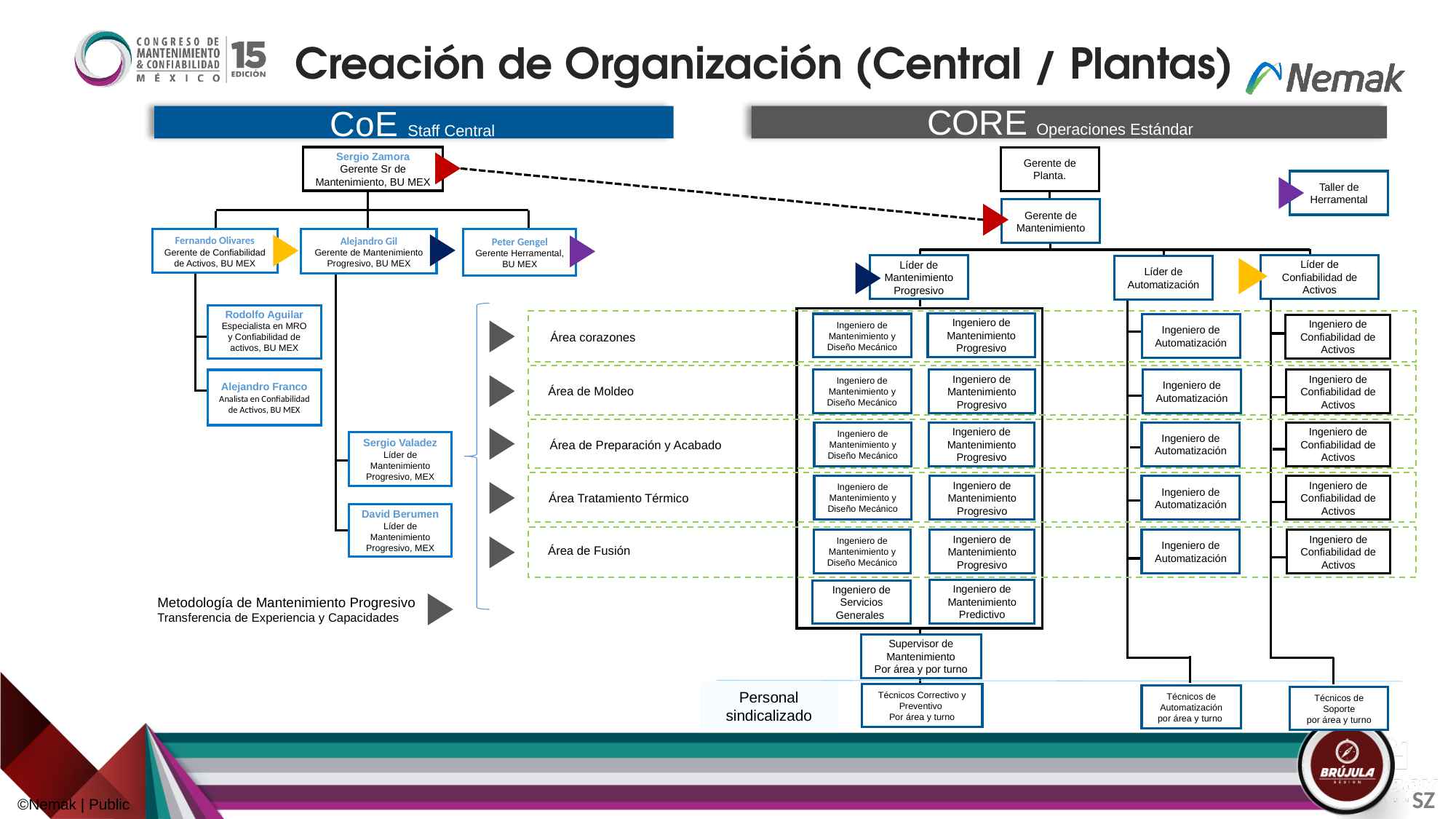

# Creación de Organización (Central / Plantas)
CORE Operaciones Estándar
CoE Staff Central
Sergio Zamora
Gerente Sr de Mantenimiento, BU MEX
Gerente de Planta.

Taller de Herramental

Gerente de Mantenimiento

Peter Gengel
Gerente Herramental, BU MEX
Fernando Olivares
Gerente de Confiabilidad de Activos, BU MEX
Alejandro Gil
Gerente de Mantenimiento Progresivo, BU MEX

Líder de Confiabilidad de Activos
Líder de Mantenimiento Progresivo
Líder de Automatización

Rodolfo Aguilar
Especialista en MRO y Confiabilidad de activos, BU MEX

Ingeniero de Mantenimiento Progresivo
Ingeniero de Mantenimiento y Diseño Mecánico
Ingeniero de Automatización
Ingeniero de Confiabilidad de Activos

Área corazones

Ingeniero de Mantenimiento y Diseño Mecánico
Ingeniero de Mantenimiento Progresivo
Ingeniero de Automatización
Ingeniero de Confiabilidad de Activos
Alejandro Franco
Analista en Confiabilidad de Activos, BU MEX
Área de Moldeo

Ingeniero de Mantenimiento y Diseño Mecánico
Ingeniero de Mantenimiento Progresivo
Ingeniero de Automatización
Ingeniero de Confiabilidad de Activos

Área de Preparación y Acabado
Sergio Valadez
Líder de Mantenimiento Progresivo, MEX

Ingeniero de Mantenimiento y Diseño Mecánico
Ingeniero de Mantenimiento Progresivo
Ingeniero de Automatización
Ingeniero de Confiabilidad de Activos
Área Tratamiento Térmico

David Berumen
Líder de Mantenimiento Progresivo, MEX

Ingeniero de Mantenimiento y Diseño Mecánico
Ingeniero de Mantenimiento Progresivo
Ingeniero de Automatización
Ingeniero de Confiabilidad de Activos
Área de Fusión

Ingeniero de Mantenimiento Predictivo
Ingeniero de Servicios Generales
Metodología de Mantenimiento Progresivo
Transferencia de Experiencia y Capacidades

Supervisor de Mantenimiento
Por área y por turno
Personal sindicalizado
Técnicos Correctivo y Preventivo
Por área y turno
Técnicos de Automatización por área y turno
Técnicos de Soporte
por área y turno
SZ